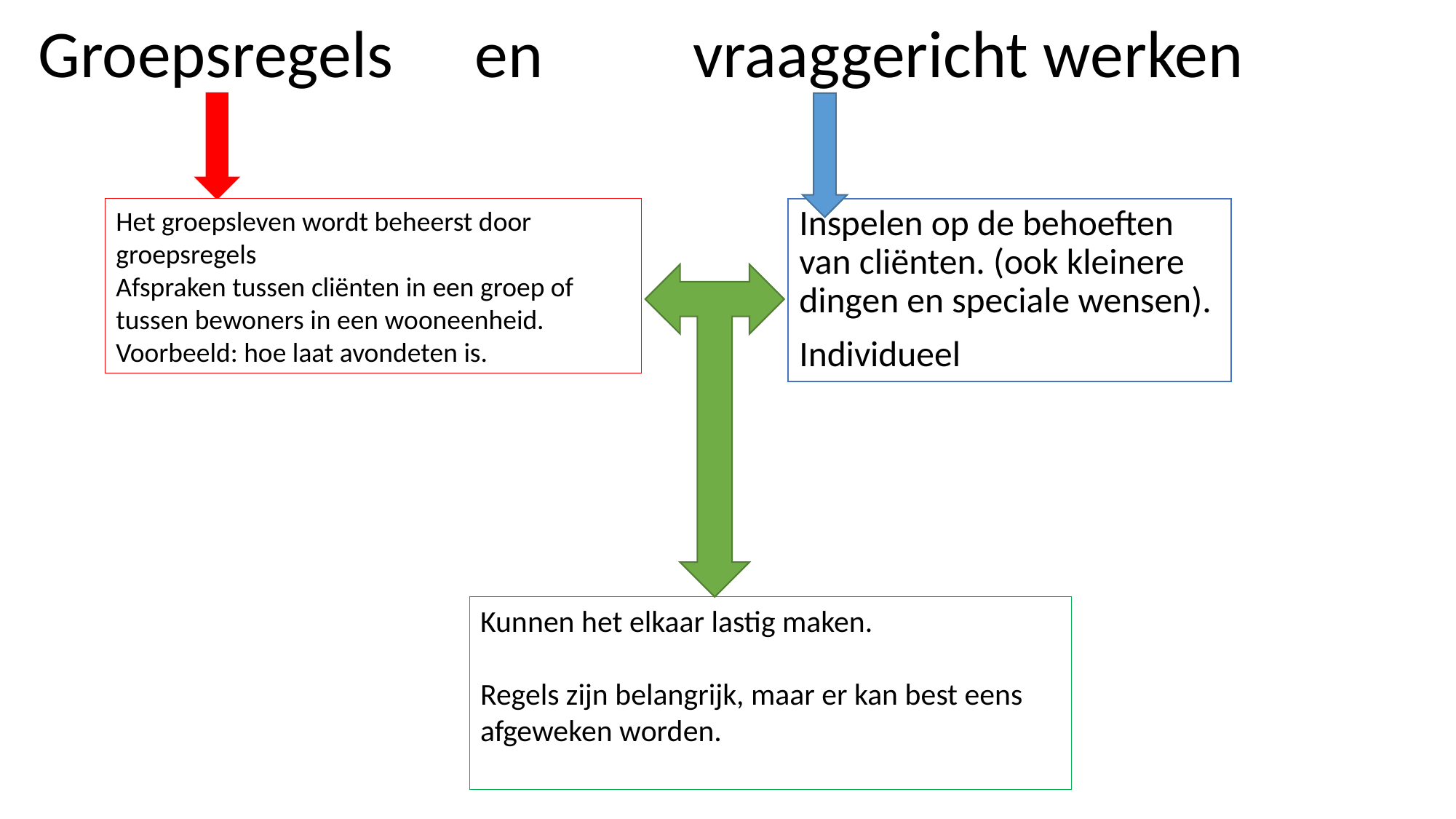

# Groepsregels 	en 		vraaggericht werken

Het groepsleven wordt beheerst door groepsregels
Afspraken tussen cliënten in een groep of tussen bewoners in een wooneenheid.
Voorbeeld: hoe laat avondeten is.
Inspelen op de behoeften van cliënten. (ook kleinere dingen en speciale wensen).
Individueel

Kunnen het elkaar lastig maken.

Regels zijn belangrijk, maar er kan best eens afgeweken worden.